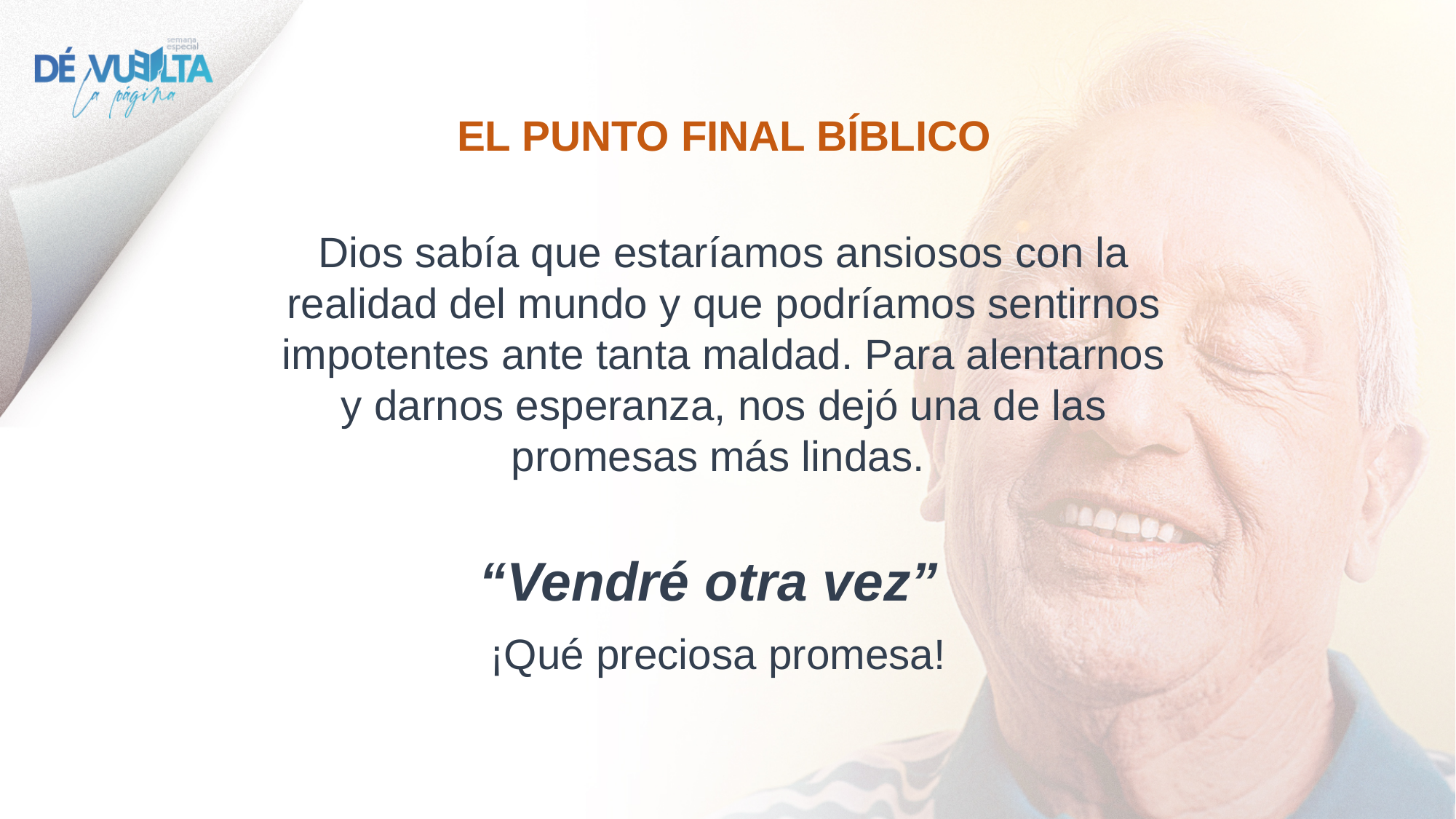

EL PUNTO FINAL BÍBLICO

Dios sabía que estaríamos ansiosos con la realidad del mundo y que podríamos sentirnos impotentes ante tanta maldad. Para alentarnos y darnos esperanza, nos dejó una de las promesas más lindas.

“Vendré otra vez”
¡Qué preciosa promesa!